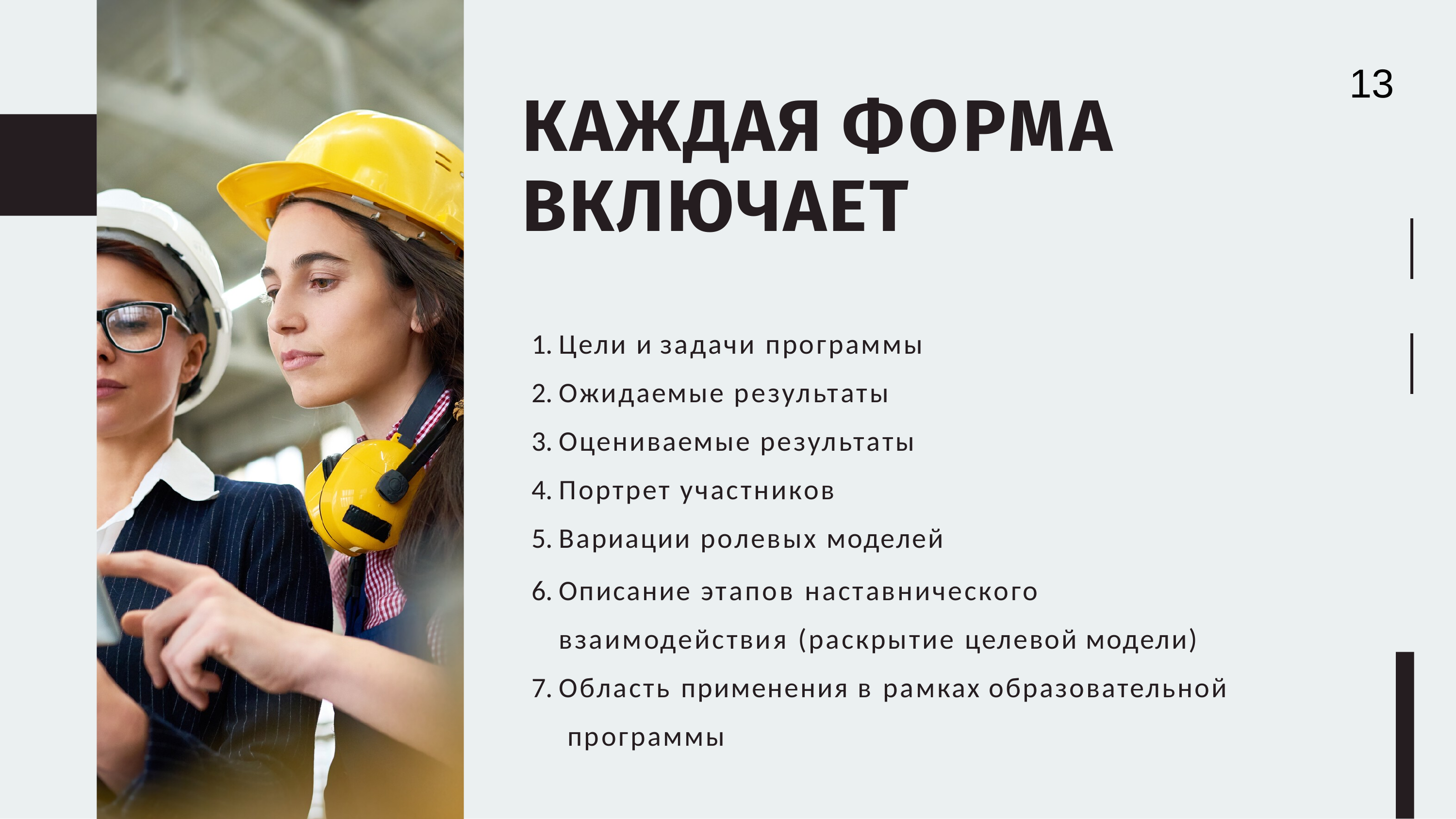

13
# КАЖДАЯ ФОРМА  ВКЛЮЧАЕТ

Цели и задачи программы
Ожидаемые результаты
Оцениваемые результаты
Портрет участников
Вариации ролевых моделей
Описание этапов наставнического  взаимодействия (раскрытие целевой модели)
Область применения в рамках образовательной  программы